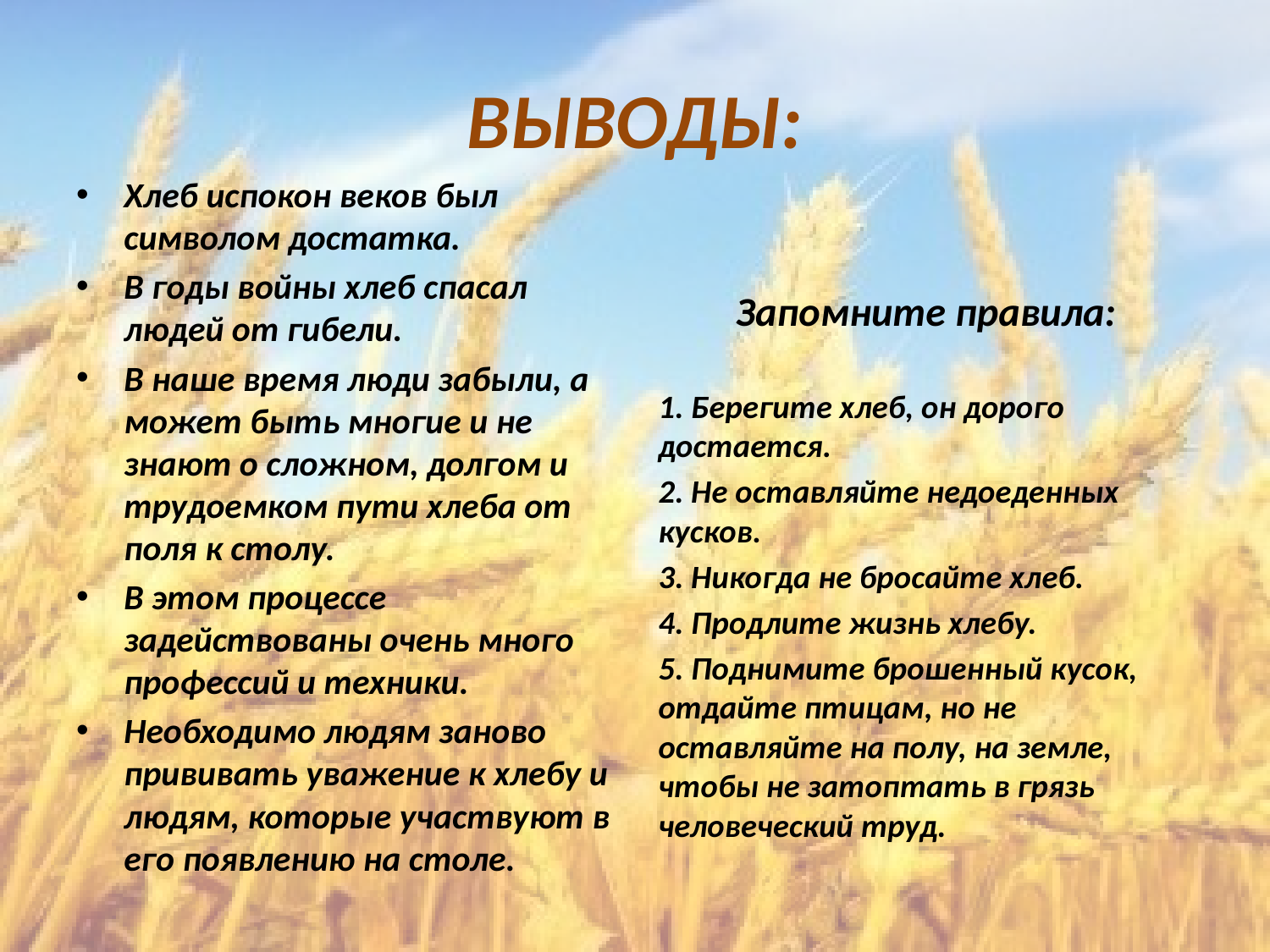

# ВЫВОДЫ:
Хлеб испокон веков был символом достатка.
В годы войны хлеб спасал людей от гибели.
В наше время люди забыли, а может быть многие и не знают о сложном, долгом и трудоемком пути хлеба от поля к столу.
В этом процессе задействованы очень много профессий и техники.
Необходимо людям заново прививать уважение к хлебу и людям, которые участвуют в его появлению на столе.

Запомните правила:

1. Берегите хлеб, он дорого достается.
2. Не оставляйте недоеденных кусков.
3. Никогда не бросайте хлеб.
4. Продлите жизнь хлебу.
5. Поднимите брошенный кусок, отдайте птицам, но не оставляйте на полу, на земле, чтобы не затоптать в грязь человеческий труд.